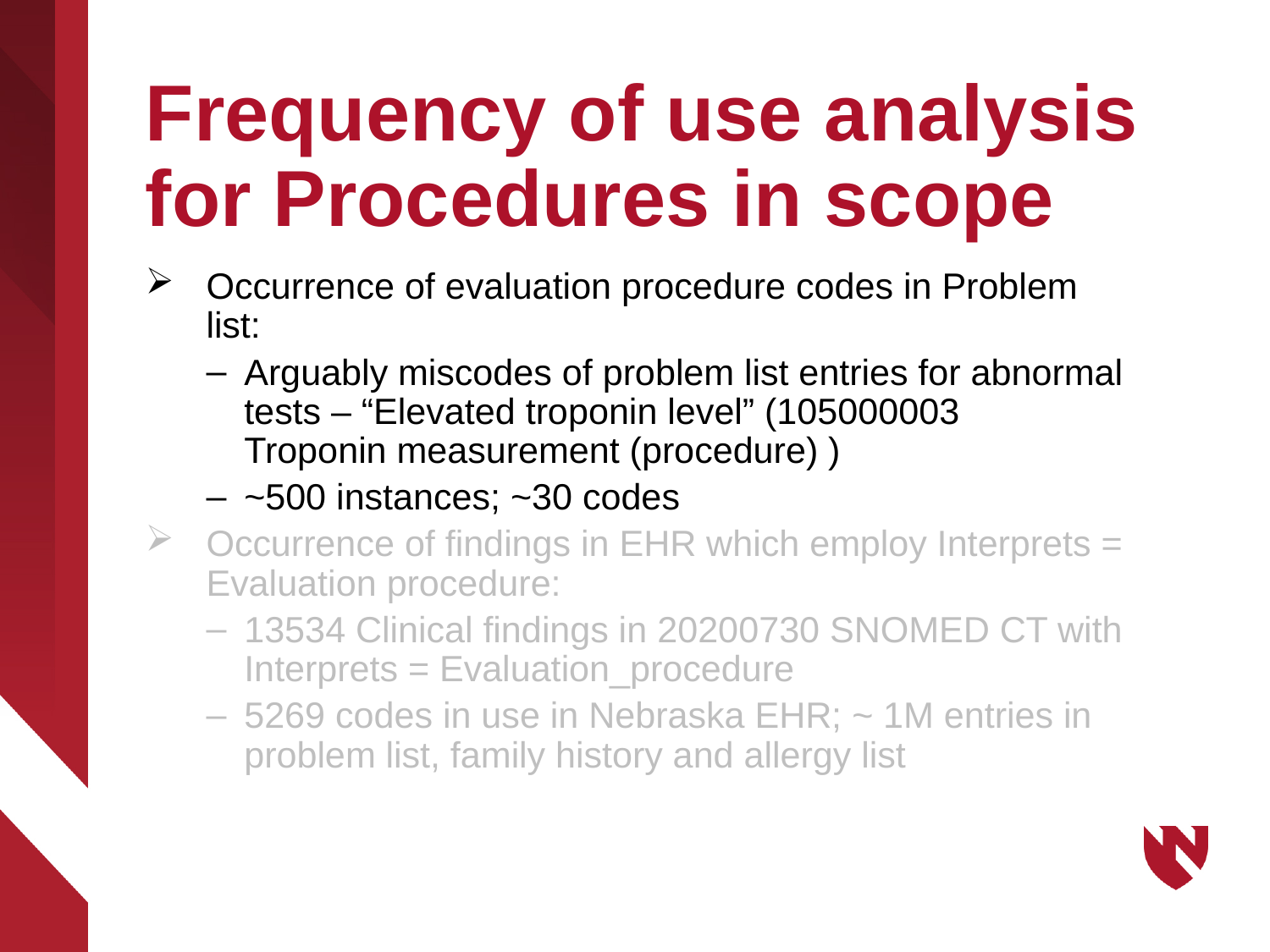

# Frequency of use analysis for Procedures in scope
Occurrence of evaluation procedure codes in Problem list:
Arguably miscodes of problem list entries for abnormal tests – “Elevated troponin level” (105000003          Troponin measurement (procedure) )
~500 instances; ~30 codes
Occurrence of findings in EHR which employ Interprets = Evaluation procedure:
13534 Clinical findings in 20200730 SNOMED CT with Interprets = Evaluation_procedure
5269 codes in use in Nebraska EHR; ~ 1M entries in problem list, family history and allergy list